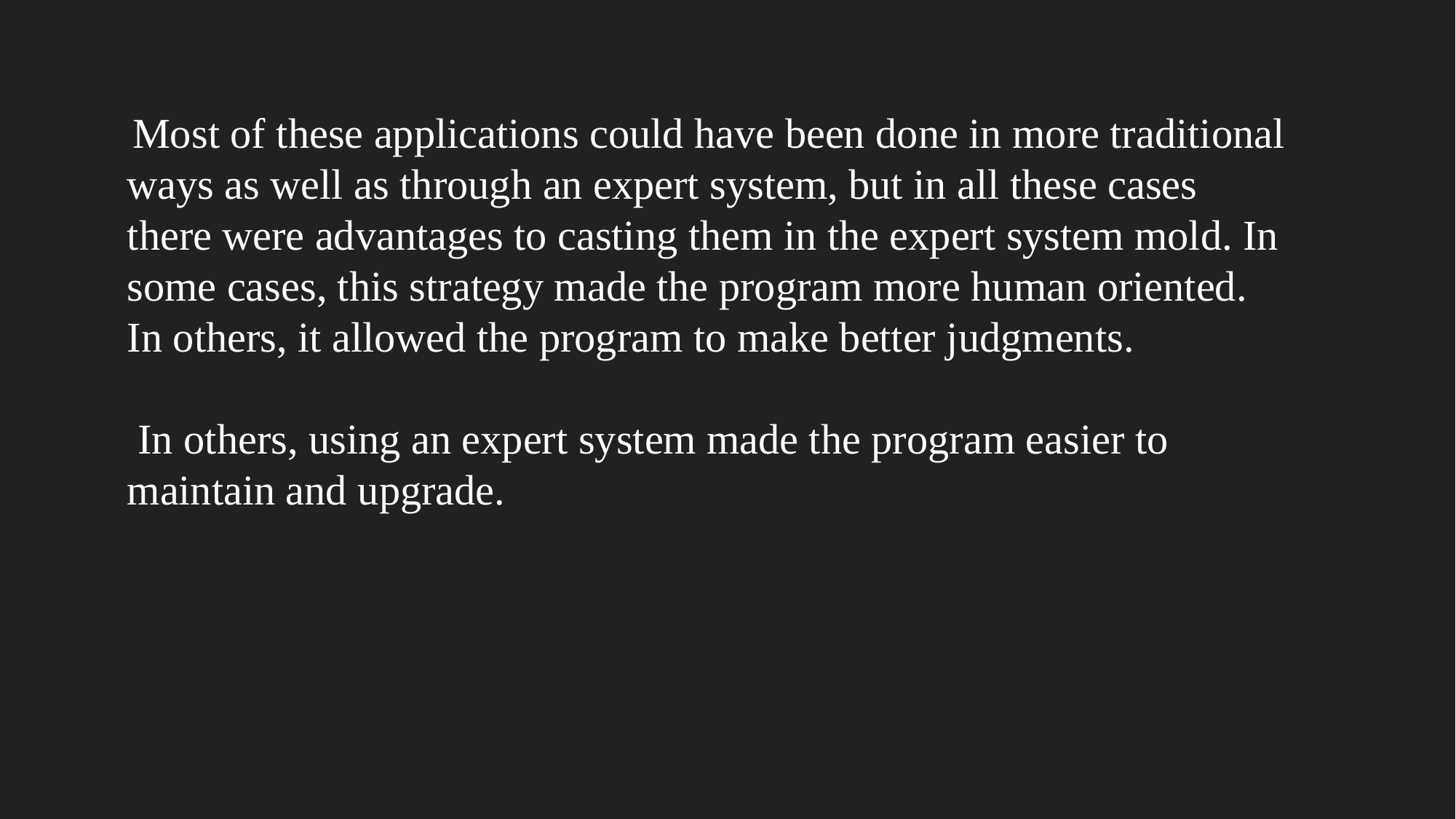

Most of these applications could have been done in more traditional ways as well as through an expert system, but in all these cases there were advantages to casting them in the expert system mold. In some cases, this strategy made the program more human oriented.
In others, it allowed the program to make better judgments.

 In others, using an expert system made the program easier to maintain and upgrade.